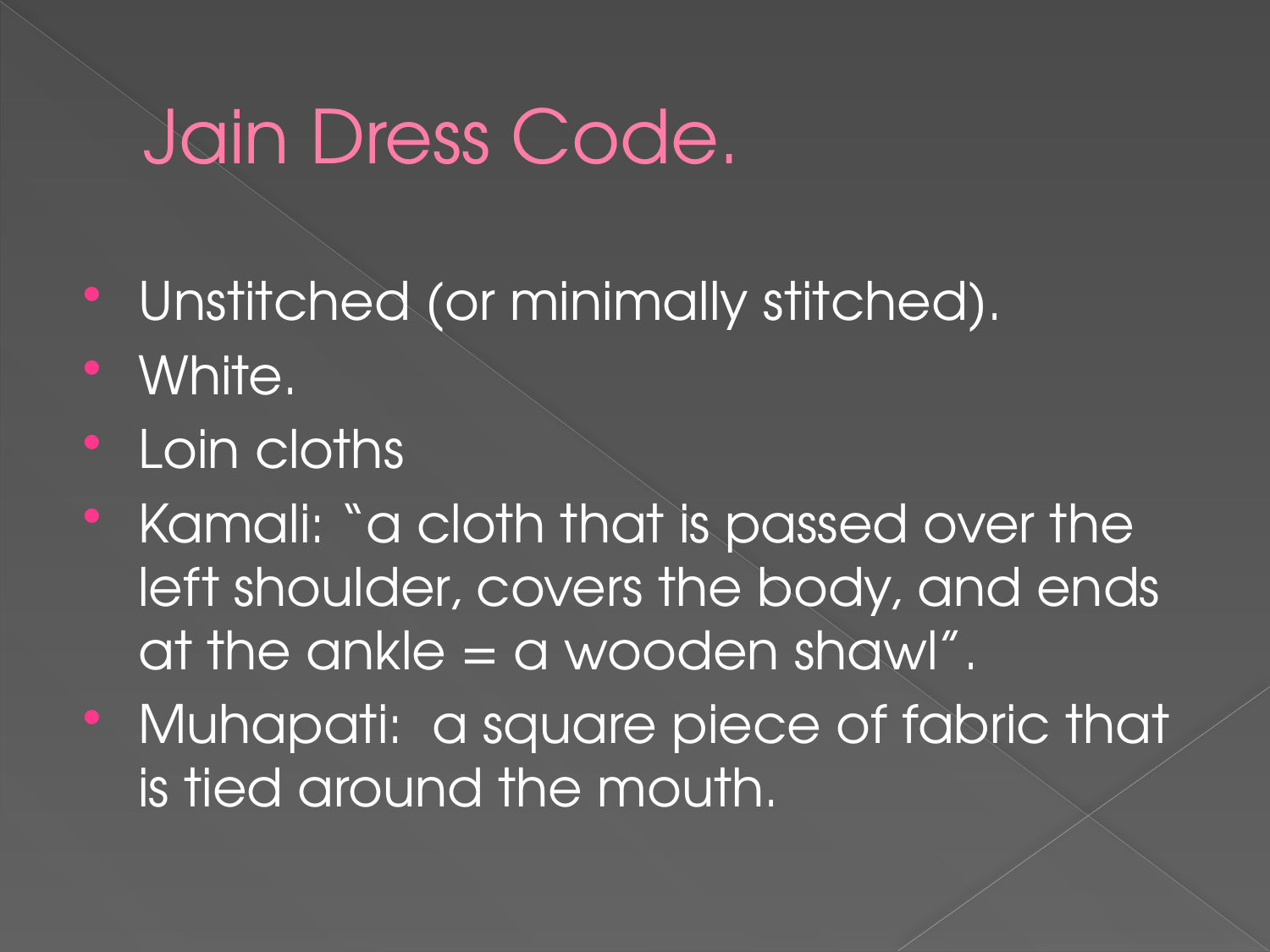

# Jain Dress Code.
Unstitched (or minimally stitched).
White.
Loin cloths
Kamali: “a cloth that is passed over the left shoulder, covers the body, and ends at the ankle = a wooden shawl”.
Muhapati:  a square piece of fabric that is tied around the mouth.